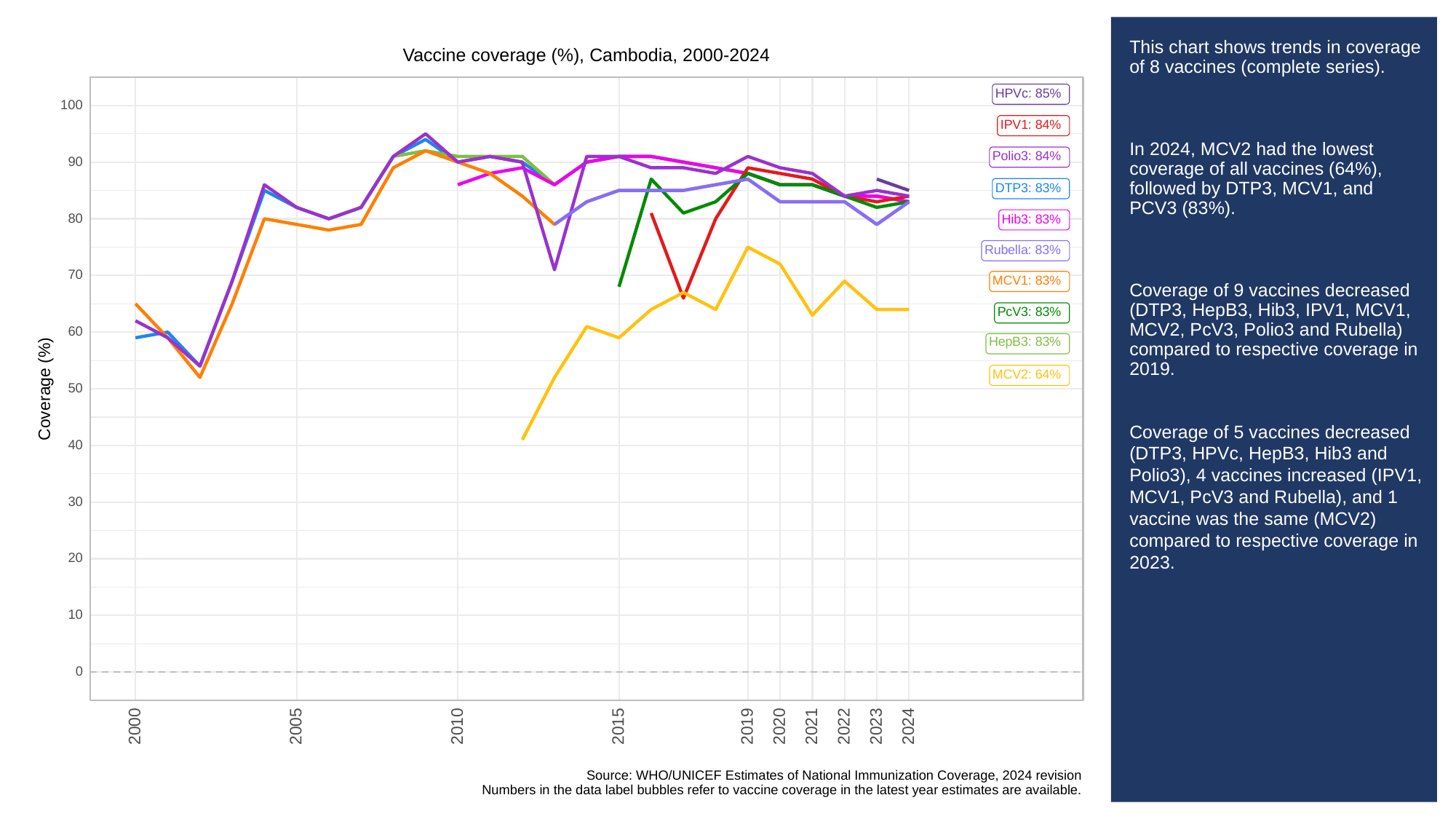

# This chart shows trends in coverage of 8 vaccines (complete series).

In 2024, MCV2 had the lowest coverage of all vaccines (64%), followed by DTP3, MCV1, and PCV3 (83%).

Coverage of 9 vaccines decreased (DTP3, HepB3, Hib3, IPV1, MCV1, MCV2, PcV3, Polio3 and Rubella) compared to respective coverage in 2019.

Coverage of 5 vaccines decreased (DTP3, HPVc, HepB3, Hib3 and Polio3), 4 vaccines increased (IPV1, MCV1, PcV3 and Rubella), and 1 vaccine was the same (MCV2) compared to respective coverage in 2023.

Vaccine coverage (%), Cambodia, 2000-2024

HPVc: 85%

100

IPV1: 84%

Polio3: 84%

90

DTP3: 83%

80
Hib3: 83%

Rubella: 83%

70

MCV1: 83%

PcV3: 83%

60

HepB3: 83%

MCV2: 64%
Coverage (%)
50

40

30

20

10

0

2023
2000
2005
2010
2015
2019
2020
2021
2022
2024
Source: WHO/UNICEF Estimates of National Immunization Coverage, 2024 revision
Numbers in the data label bubbles refer to vaccine coverage in the latest year estimates are available.